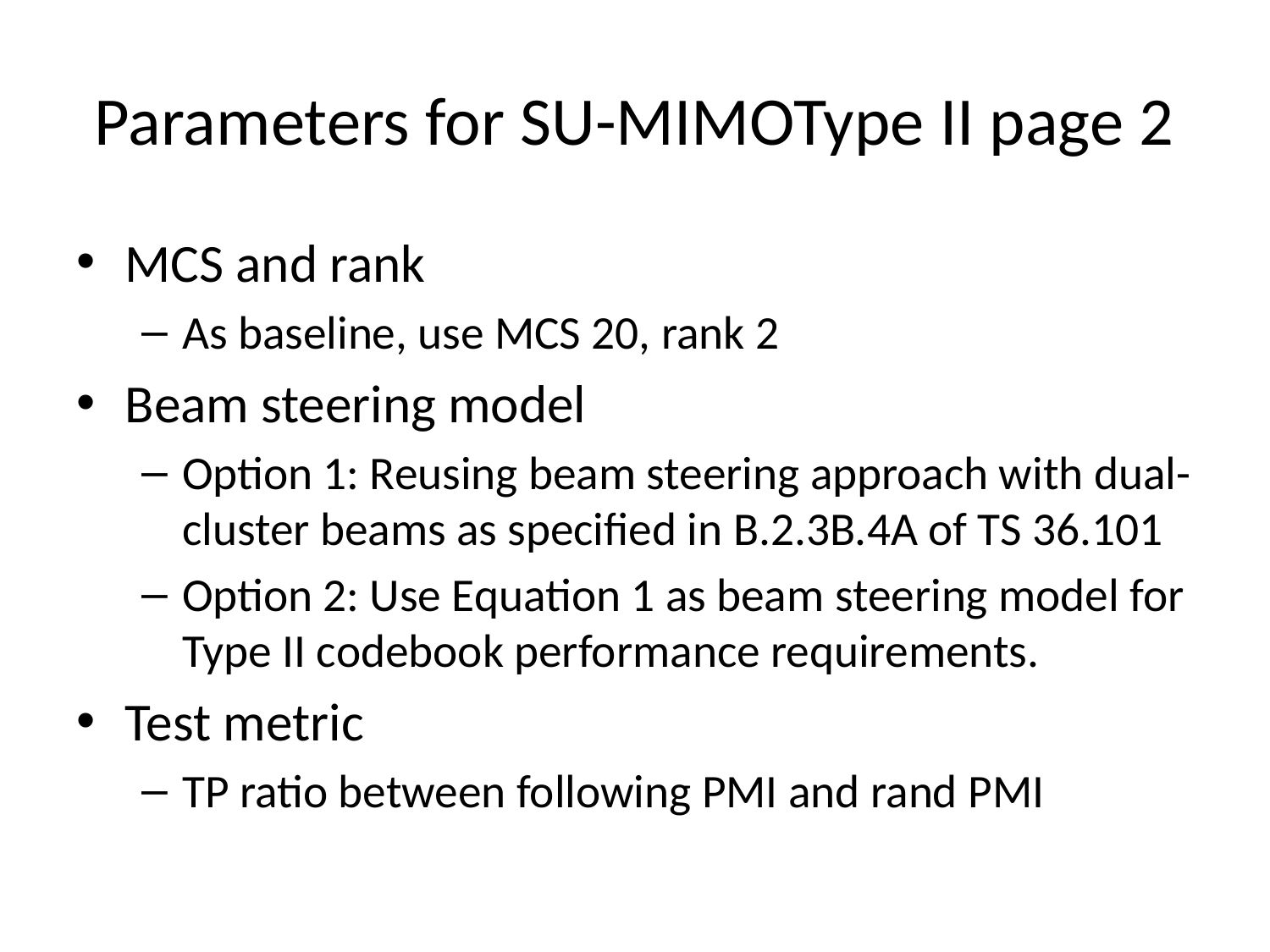

# Parameters for SU-MIMOType II page 2
MCS and rank
As baseline, use MCS 20, rank 2
Beam steering model
Option 1: Reusing beam steering approach with dual-cluster beams as specified in B.2.3B.4A of TS 36.101
Option 2: Use Equation 1 as beam steering model for Type II codebook performance requirements.
Test metric
TP ratio between following PMI and rand PMI